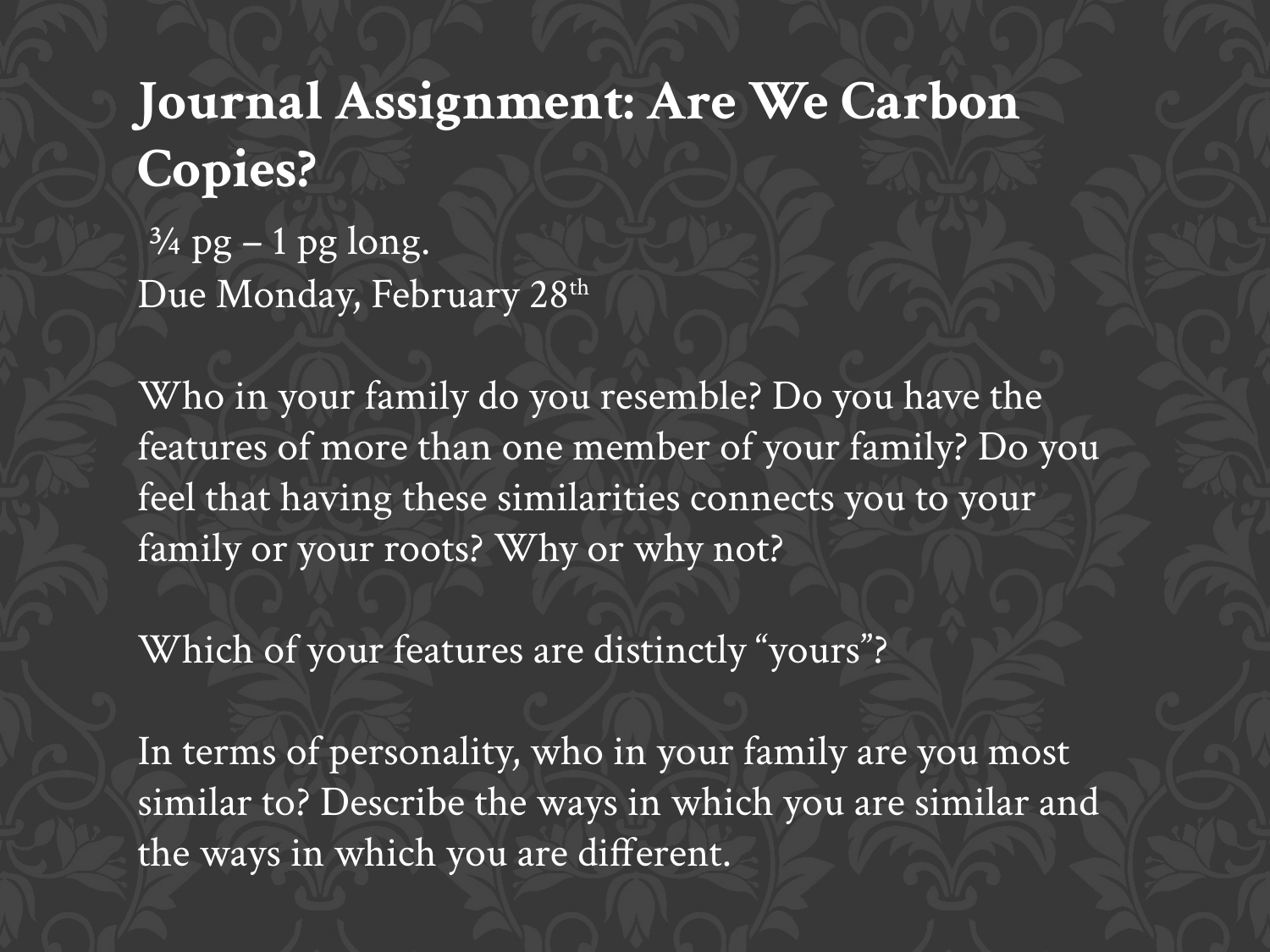

Journal Assignment: Are We Carbon Copies?
 ¾ pg – 1 pg long.
Due Monday, February 28th

Who in your family do you resemble? Do you have the features of more than one member of your family? Do you feel that having these similarities connects you to your family or your roots? Why or why not?

Which of your features are distinctly “yours”?

In terms of personality, who in your family are you most similar to? Describe the ways in which you are similar and the ways in which you are different.